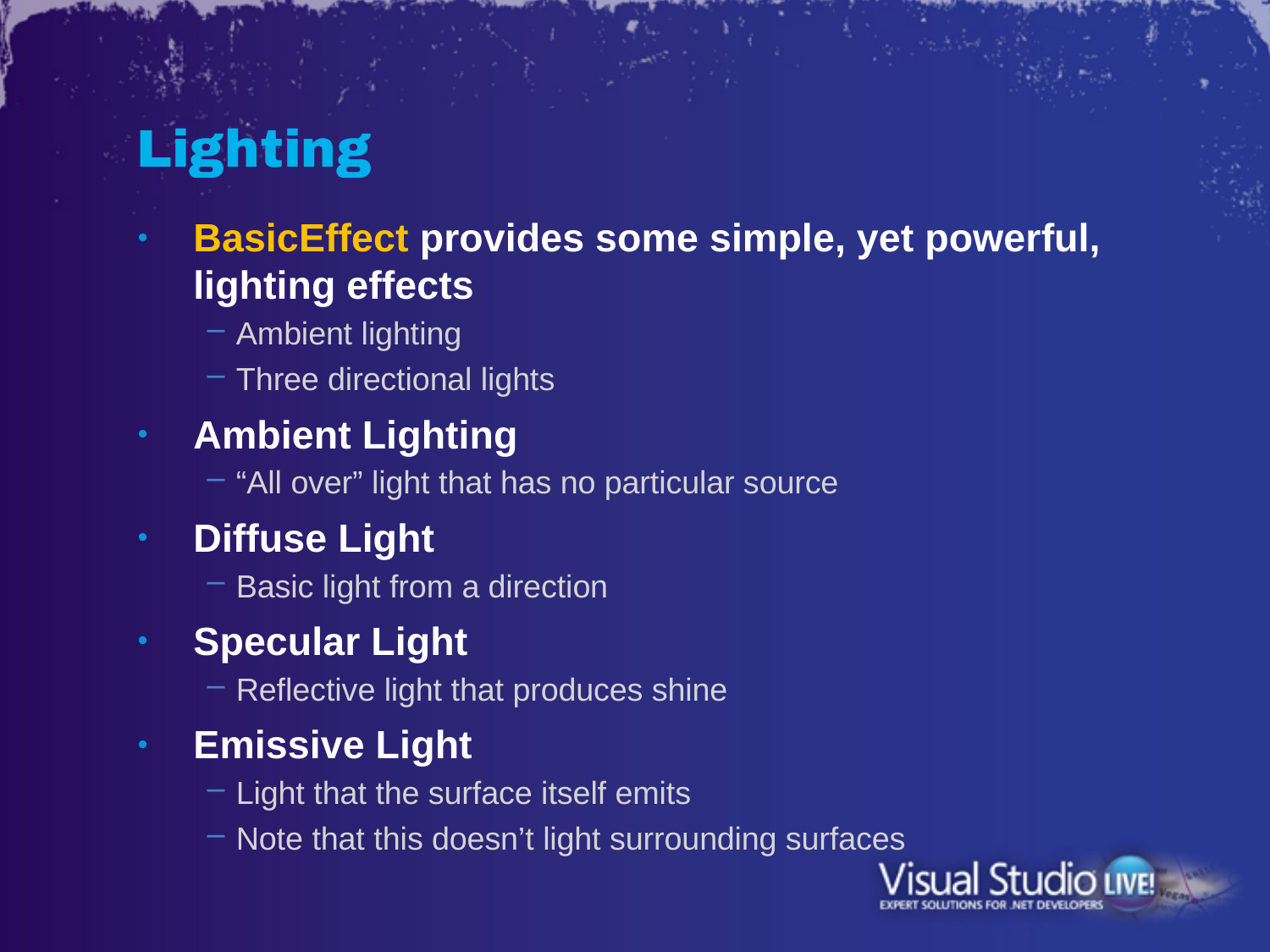

# Lighting
BasicEffect provides some simple, yet powerful, lighting effects
Ambient lighting
Three directional lights
Ambient Lighting
“All over” light that has no particular source
Diffuse Light
Basic light from a direction
Specular Light
Reflective light that produces shine
Emissive Light
Light that the surface itself emits
Note that this doesn’t light surrounding surfaces